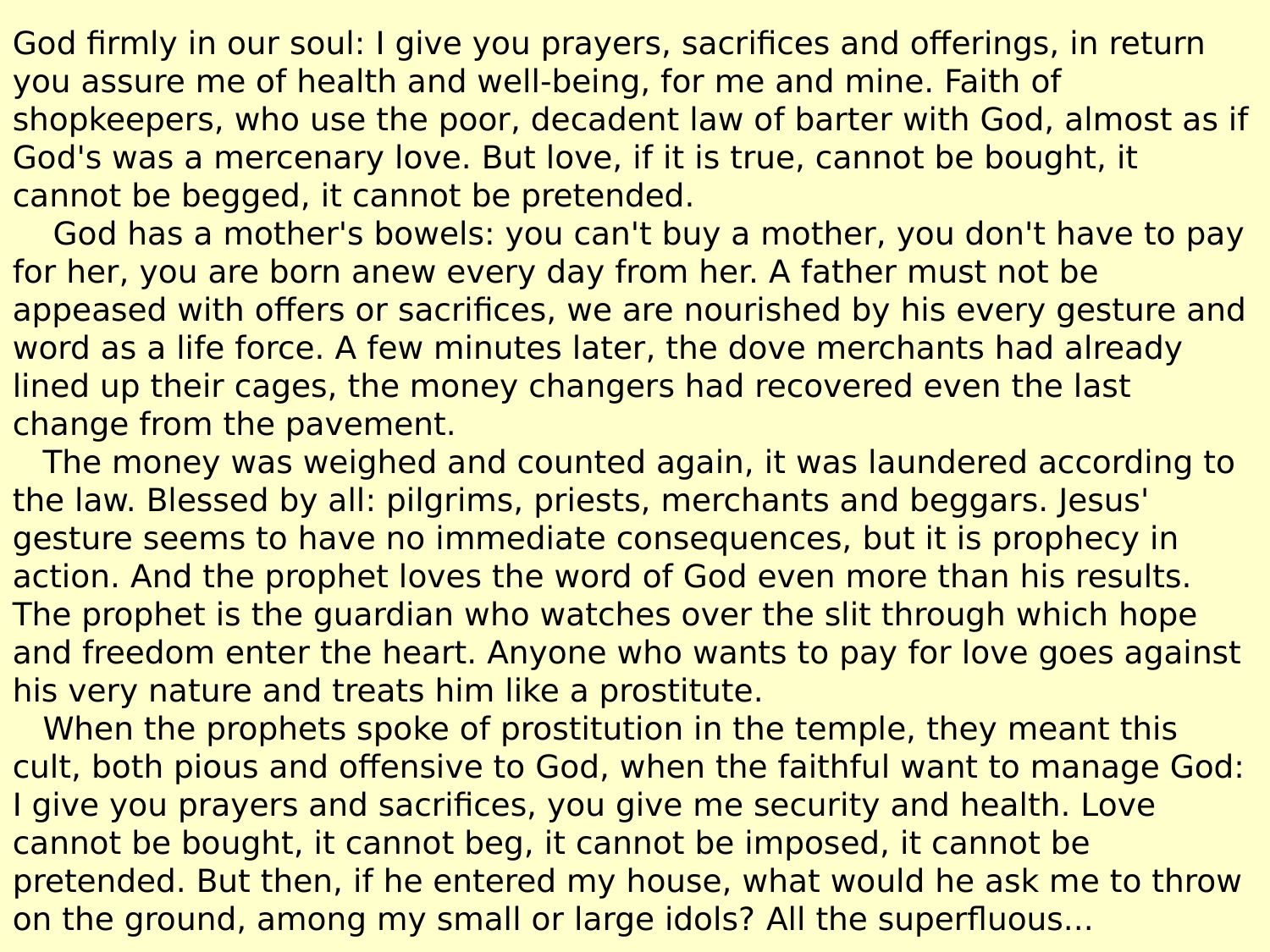

God firmly in our soul: I give you prayers, sacrifices and offerings, in return you assure me of health and well-being, for me and mine. Faith of shopkeepers, who use the poor, decadent law of barter with God, almost as if God's was a mercenary love. But love, if it is true, cannot be bought, it cannot be begged, it cannot be pretended.
    God has a mother's bowels: you can't buy a mother, you don't have to pay for her, you are born anew every day from her. A father must not be appeased with offers or sacrifices, we are nourished by his every gesture and word as a life force. A few minutes later, the dove merchants had already lined up their cages, the money changers had recovered even the last change from the pavement.
   The money was weighed and counted again, it was laundered according to the law. Blessed by all: pilgrims, priests, merchants and beggars. Jesus' gesture seems to have no immediate consequences, but it is prophecy in action. And the prophet loves the word of God even more than his results. The prophet is the guardian who watches over the slit through which hope and freedom enter the heart. Anyone who wants to pay for love goes against his very nature and treats him like a prostitute.
   When the prophets spoke of prostitution in the temple, they meant this cult, both pious and offensive to God, when the faithful want to manage God: I give you prayers and sacrifices, you give me security and health. Love cannot be bought, it cannot beg, it cannot be imposed, it cannot be pretended. But then, if he entered my house, what would he ask me to throw on the ground, among my small or large idols? All the superfluous...